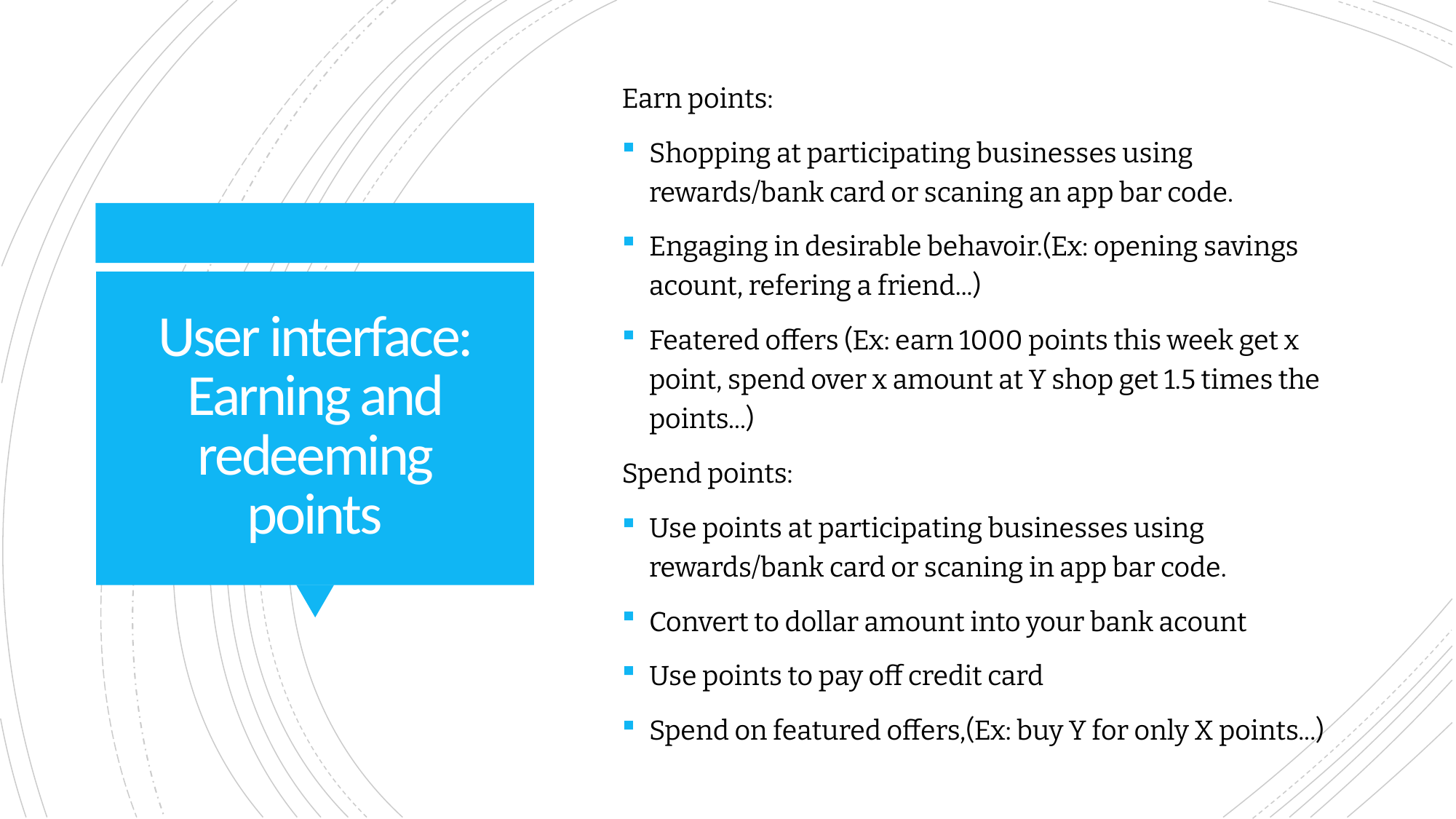

Earn points:
Shopping at participating businesses using rewards/bank card or scaning an app bar code.
Engaging in desirable behavoir.(Ex: opening savings acount, refering a friend...)
Featered offers (Ex: earn 1000 points this week get x point, spend over x amount at Y shop get 1.5 times the points...)
Spend points:
Use points at participating businesses using rewards/bank card or scaning in app bar code.
Convert to dollar amount into your bank acount
Use points to pay off credit card
Spend on featured offers,(Ex: buy Y for only X points...)
# User interface: Earning and redeeming points